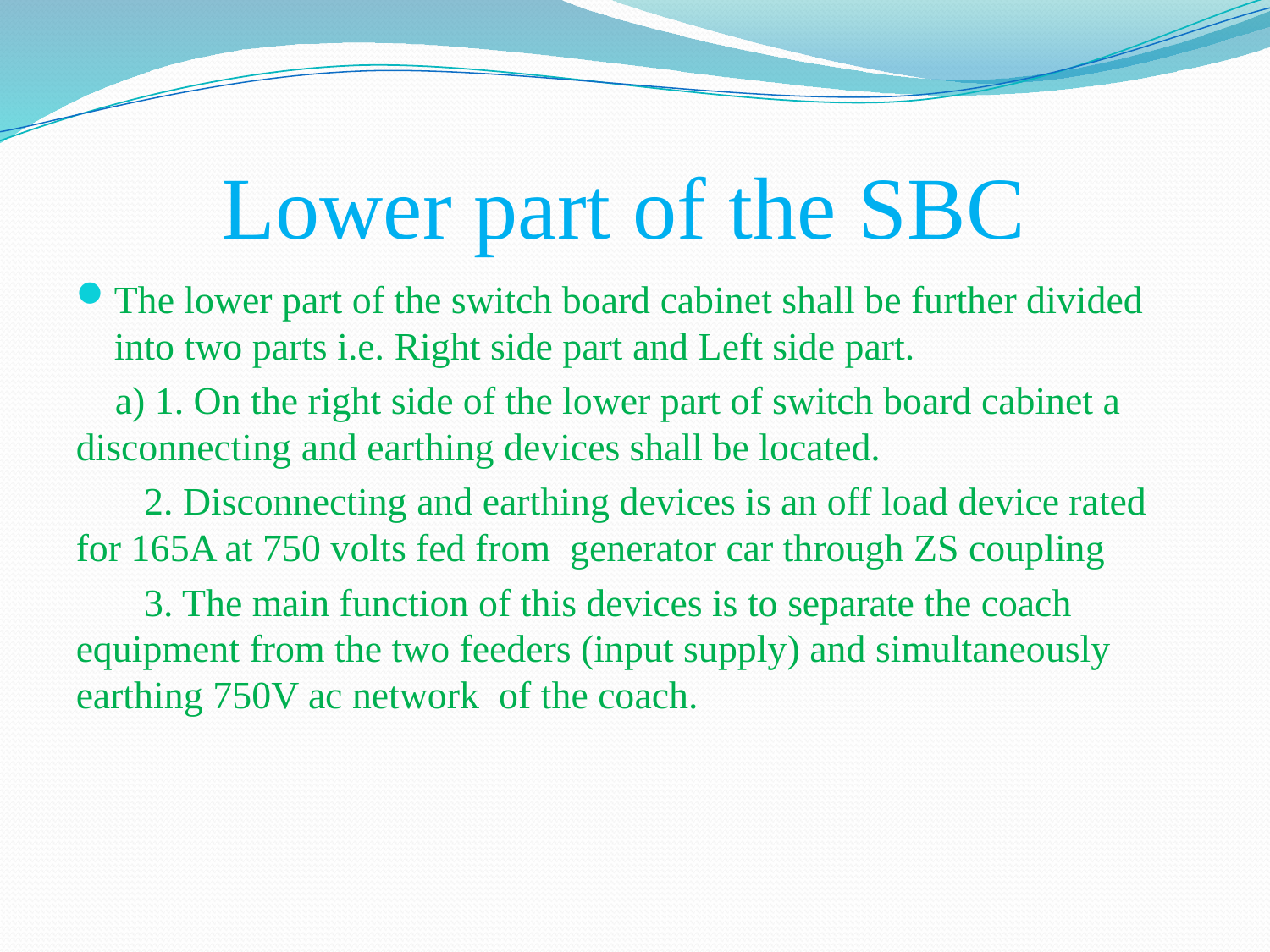

# Lower part of the SBC
The lower part of the switch board cabinet shall be further divided into two parts i.e. Right side part and Left side part.
    a) 1. On the right side of the lower part of switch board cabinet a disconnecting and earthing devices shall be located.
       2. Disconnecting and earthing devices is an off load device rated for 165A at 750 volts fed from  generator car through ZS coupling
       3. The main function of this devices is to separate the coach equipment from the two feeders (input supply) and simultaneously earthing 750V ac network  of the coach.